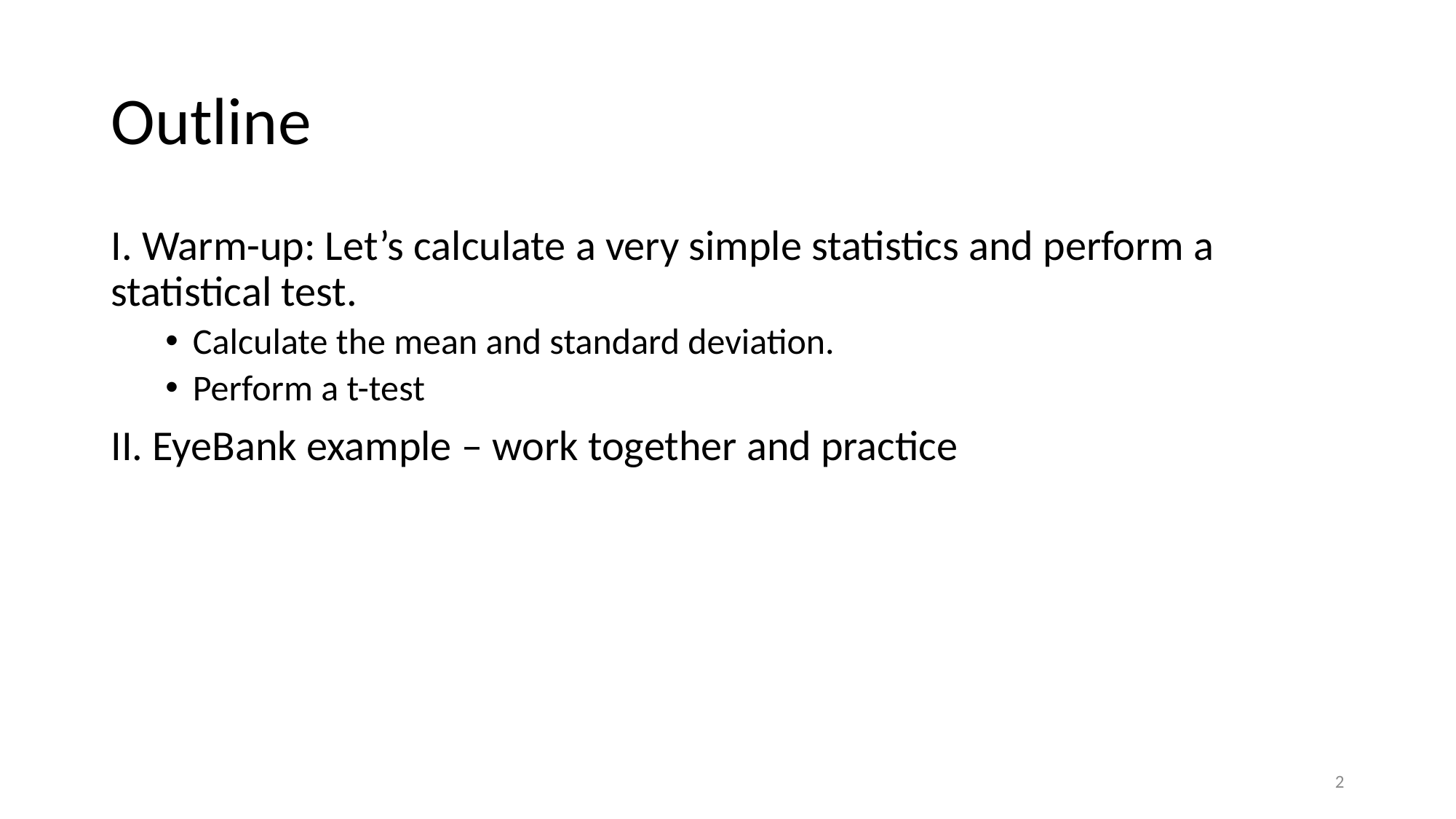

# Outline
I. Warm-up: Let’s calculate a very simple statistics and perform a statistical test.
Calculate the mean and standard deviation.
Perform a t-test
II. EyeBank example – work together and practice
2